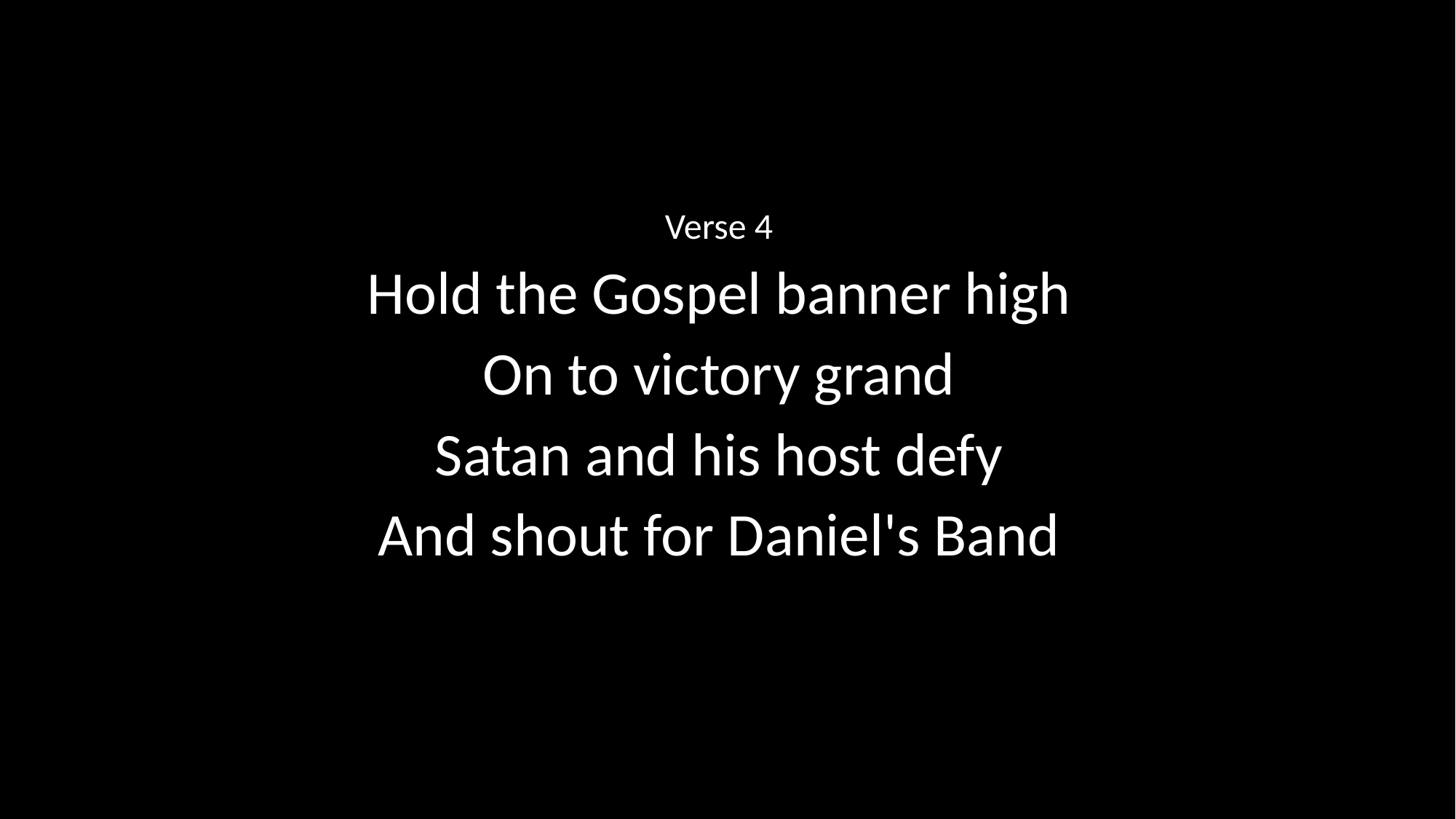

Verse 4
Hold the Gospel banner high
On to victory grand
Satan and his host defy
And shout for Daniel's Band